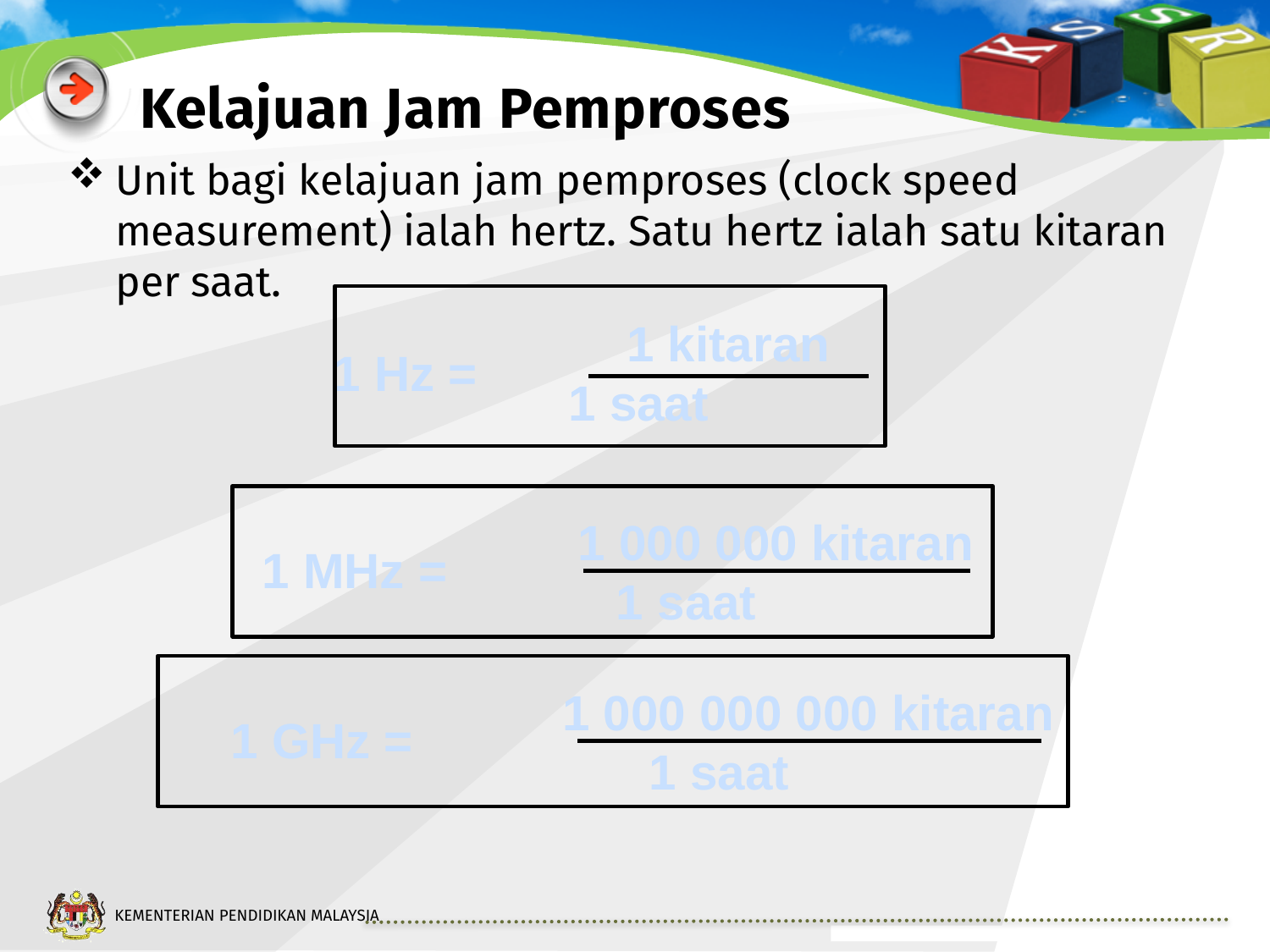

# Kelajuan Jam Pemproses
Unit bagi kelajuan jam pemproses (clock speed measurement) ialah hertz. Satu hertz ialah satu kitaran per saat.

1 kitaran
1 saat
1 Hz =

1 000 000 kitaran
1 saat
1 MHz =

1 000 000 000 kitaran
1 saat
1 GHz =